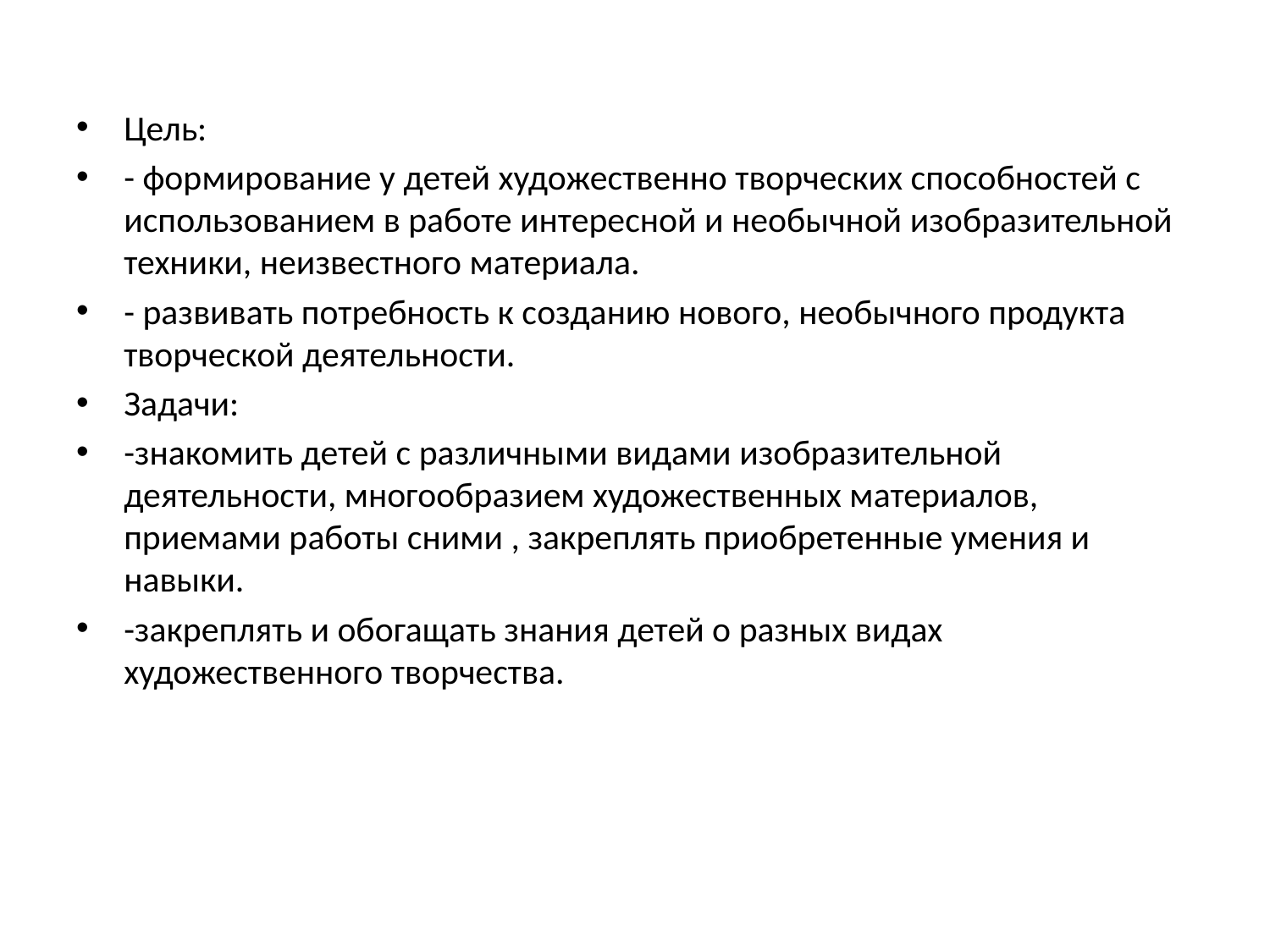

Цель:
- формирование у детей художественно творческих способностей с использованием в работе интересной и необычной изобразительной техники, неизвестного материала.
- развивать потребность к созданию нового, необычного продукта творческой деятельности.
Задачи:
-знакомить детей с различными видами изобразительной деятельности, многообразием художественных материалов, приемами работы сними , закреплять приобретенные умения и навыки.
-закреплять и обогащать знания детей о разных видах художественного творчества.